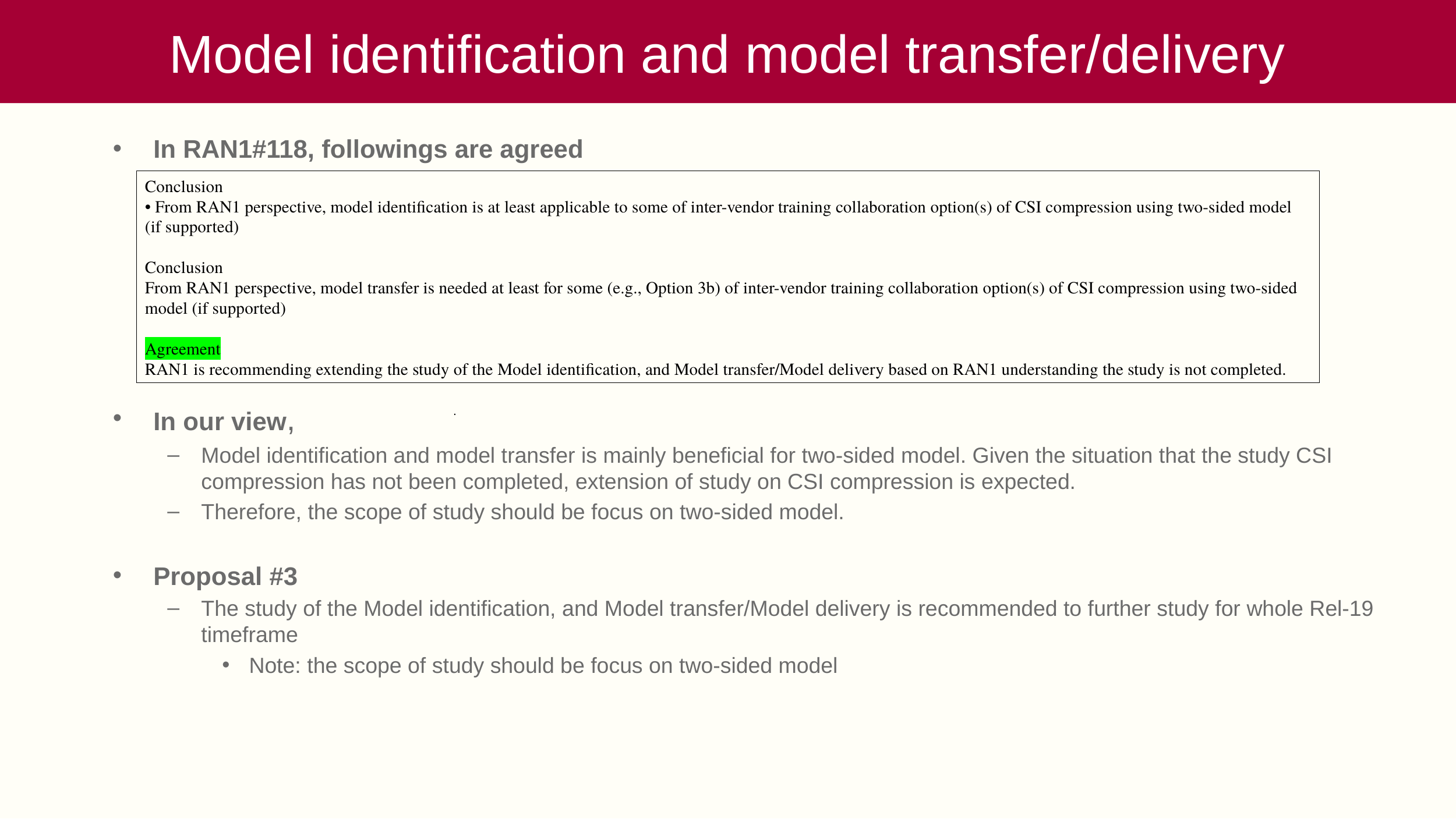

# Model identification and model transfer/delivery
In RAN1#118, followings are agreed

In our view,
Model identification and model transfer is mainly beneficial for two-sided model. Given the situation that the study CSI compression has not been completed, extension of study on CSI compression is expected.
Therefore, the scope of study should be focus on two-sided model.

Proposal #3
The study of the Model identification, and Model transfer/Model delivery is recommended to further study for whole Rel-19 timeframe
Note: the scope of study should be focus on two-sided model

Conclusion
• From RAN1 perspective, model identification is at least applicable to some of inter-vendor training collaboration option(s) of CSI compression using two-sided model (if supported)

Conclusion
From RAN1 perspective, model transfer is needed at least for some (e.g., Option 3b) of inter-vendor training collaboration option(s) of CSI compression using two-sided model (if supported)

Agreement
RAN1 is recommending extending the study of the Model identification, and Model transfer/Model delivery based on RAN1 understanding the study is not completed.
.